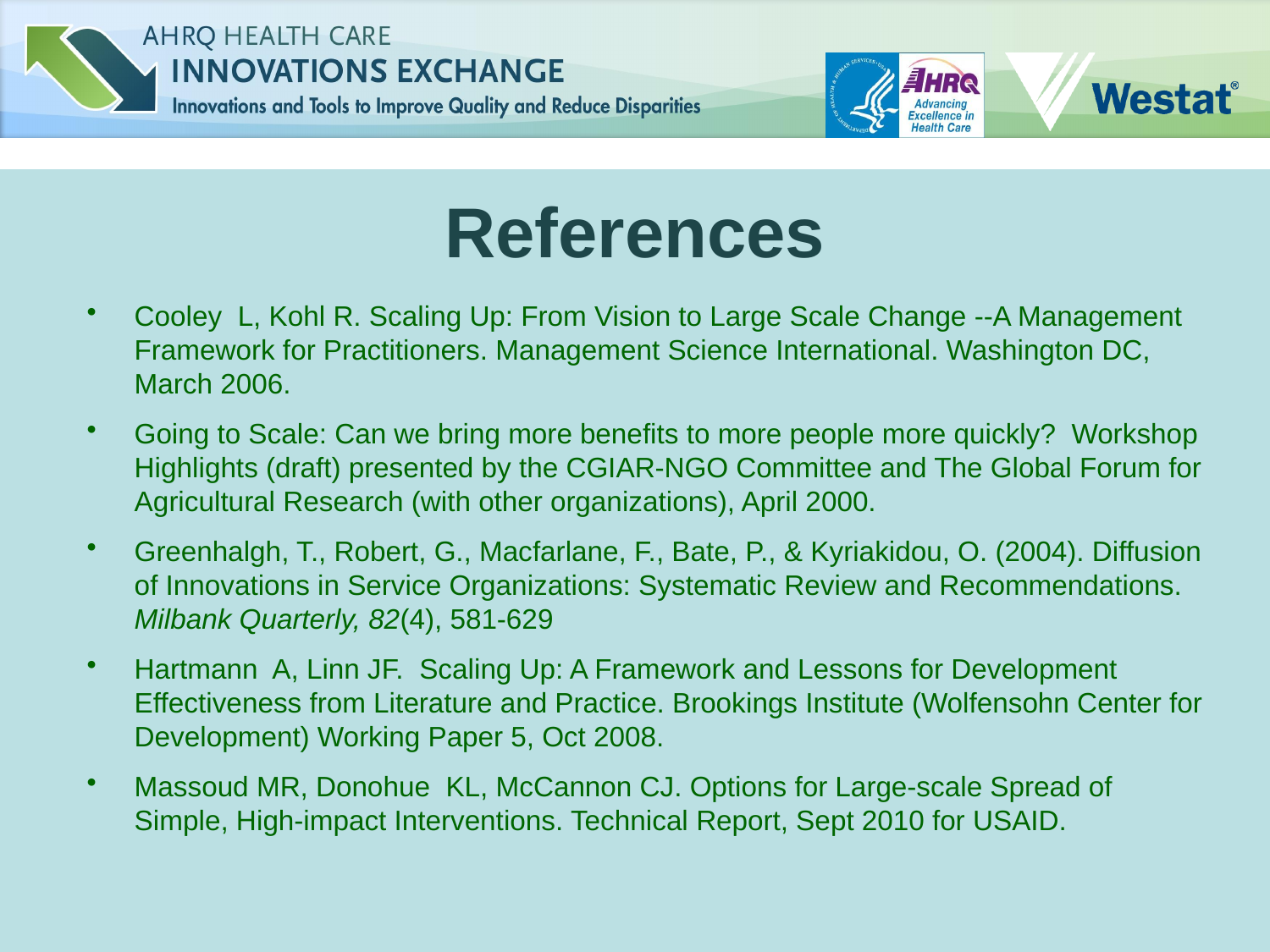

# References
Cooley  L, Kohl R. Scaling Up: From Vision to Large Scale Change --A Management Framework for Practitioners. Management Science International. Washington DC, March 2006.
Going to Scale: Can we bring more benefits to more people more quickly?  Workshop Highlights (draft) presented by the CGIAR-NGO Committee and The Global Forum for Agricultural Research (with other organizations), April 2000.
Greenhalgh, T., Robert, G., Macfarlane, F., Bate, P., & Kyriakidou, O. (2004). Diffusion of Innovations in Service Organizations: Systematic Review and Recommendations. Milbank Quarterly, 82(4), 581-629
Hartmann  A, Linn JF.  Scaling Up: A Framework and Lessons for Development Effectiveness from Literature and Practice. Brookings Institute (Wolfensohn Center for Development) Working Paper 5, Oct 2008.
Massoud MR, Donohue  KL, McCannon CJ. Options for Large-scale Spread of Simple, High-impact Interventions. Technical Report, Sept 2010 for USAID.